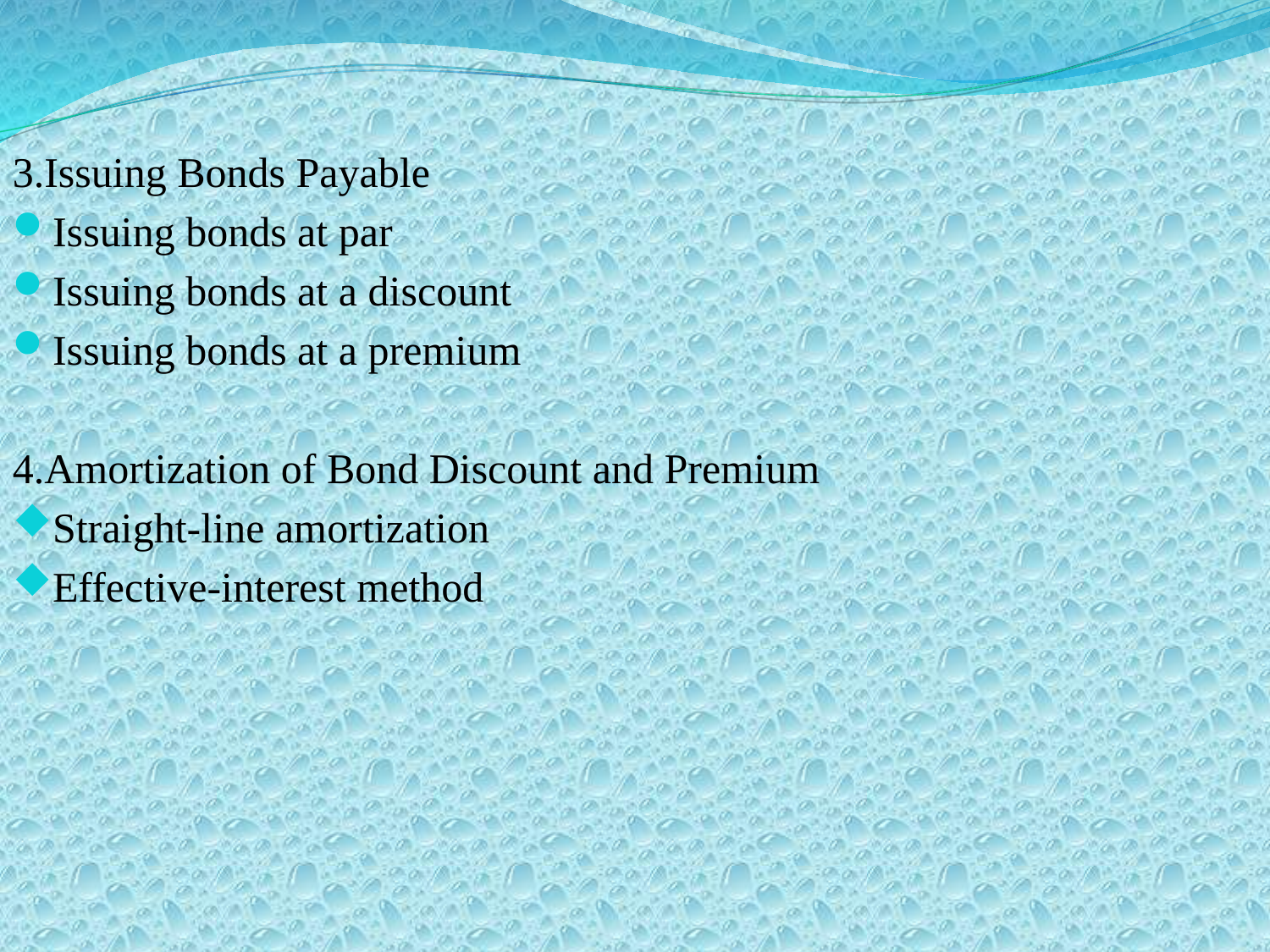

3.Issuing Bonds Payable
Issuing bonds at par
Issuing bonds at a discount
Issuing bonds at a premium

4.Amortization of Bond Discount and Premium
Straight-line amortization
Effective-interest method